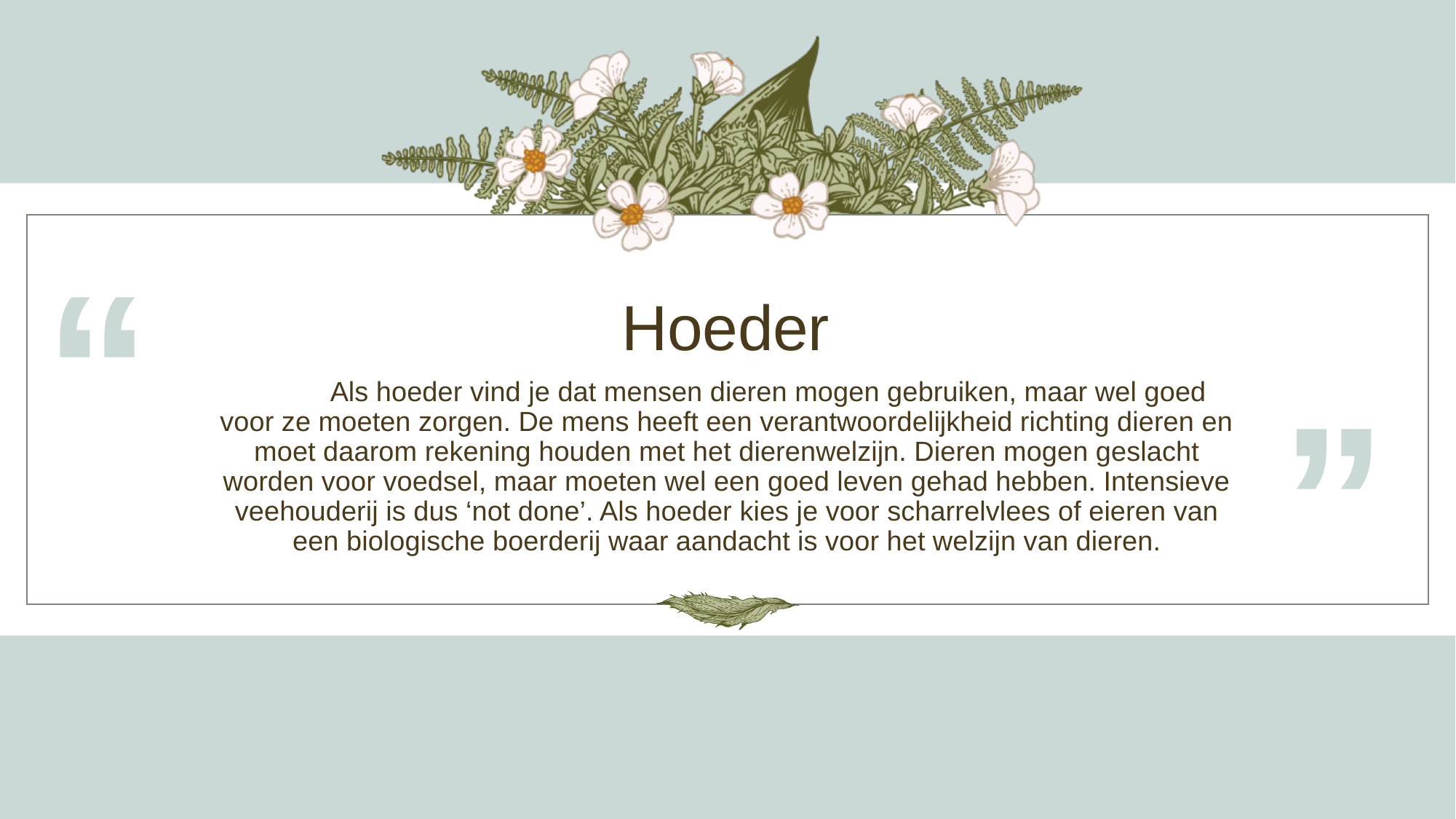

“
# Hoeder
	Als hoeder vind je dat mensen dieren mogen gebruiken, maar wel goed voor ze moeten zorgen. De mens heeft een verantwoordelijkheid richting dieren en moet daarom rekening houden met het dierenwelzijn. Dieren mogen geslacht worden voor voedsel, maar moeten wel een goed leven gehad hebben. Intensieve veehouderij is dus ‘not done’. Als hoeder kies je voor scharrelvlees of eieren van een biologische boerderij waar aandacht is voor het welzijn van dieren.
”